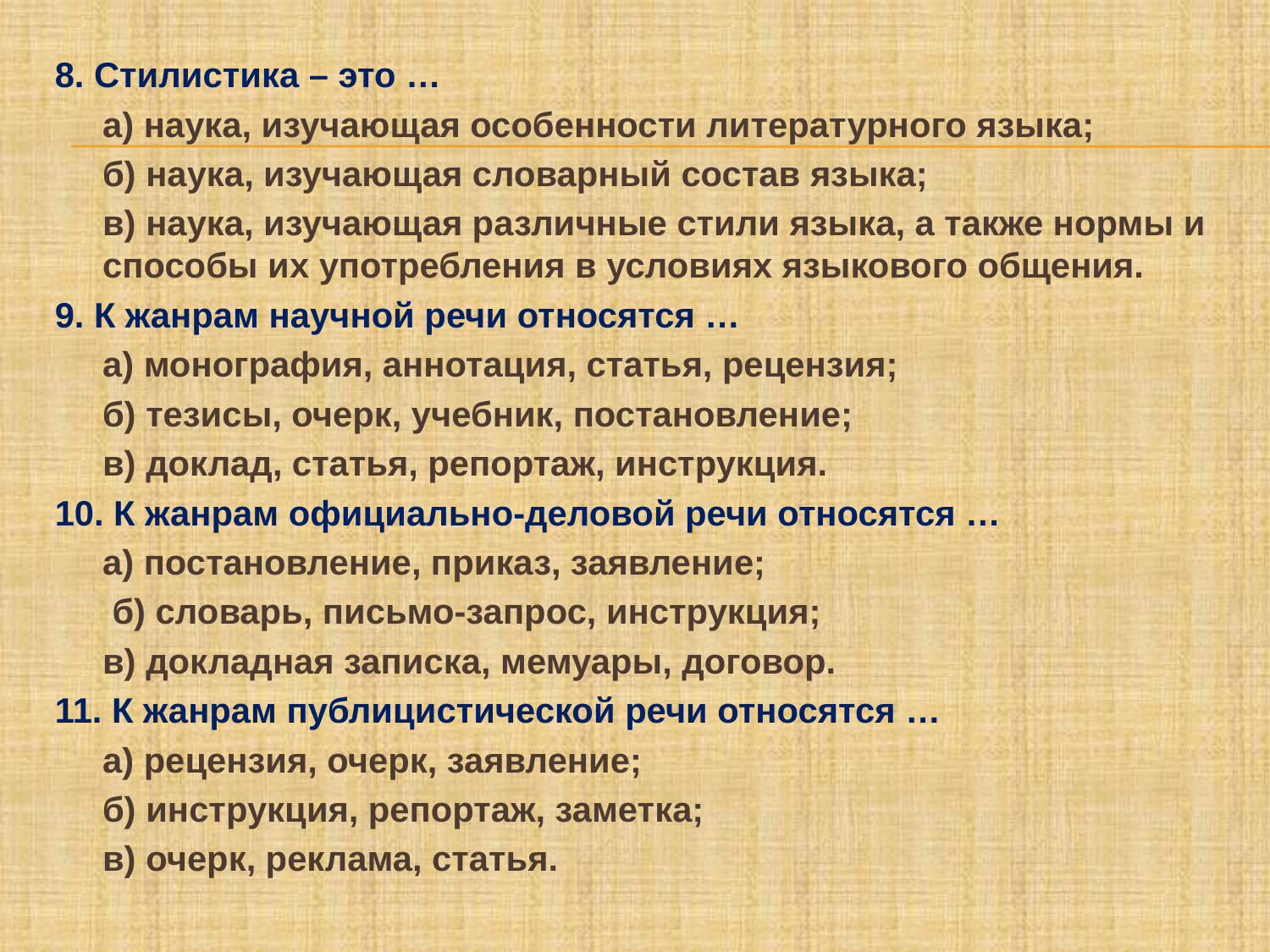

8. Стилистика – это …
	а) наука, изучающая особенности литературного языка;
	б) наука, изучающая словарный состав языка;
	в) наука, изучающая различные стили языка, а также нормы и способы их употребления в условиях языкового общения.
9. К жанрам научной речи относятся …
	а) монография, аннотация, статья, рецензия;
	б) тезисы, очерк, учебник, постановление;
	в) доклад, статья, репортаж, инструкция.
10. К жанрам официально-деловой речи относятся …
	а) постановление, приказ, заявление;
	 б) словарь, письмо-запрос, инструкция;
	в) докладная записка, мемуары, договор.
11. К жанрам публицистической речи относятся …
	а) рецензия, очерк, заявление;
	б) инструкция, репортаж, заметка;
	в) очерк, реклама, статья.